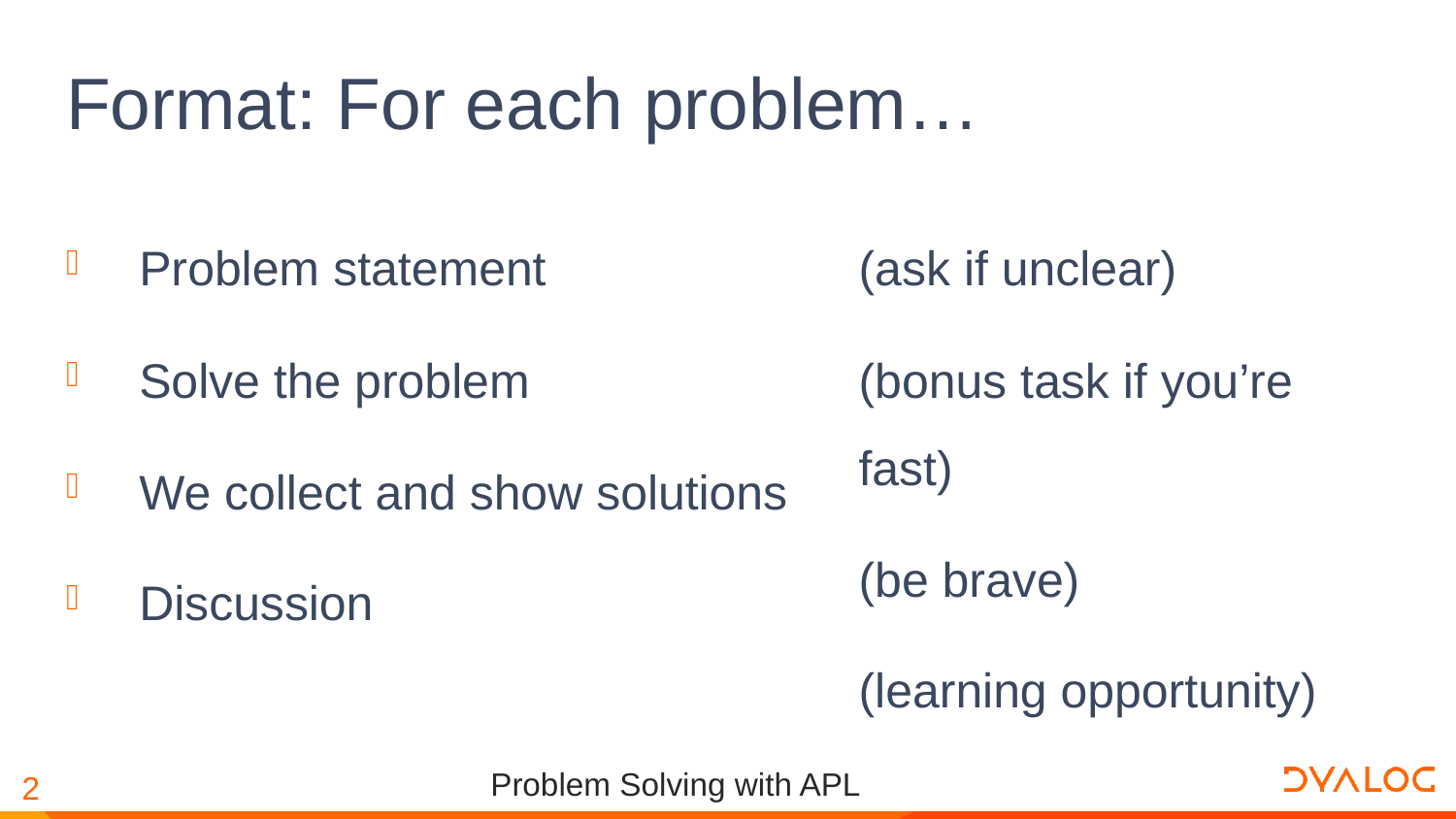

# Format: For each problem…
Problem statement
Solve the problem
We collect and show solutions
Discussion
(ask if unclear)
(bonus task if you’re fast)
(be brave)
(learning opportunity)